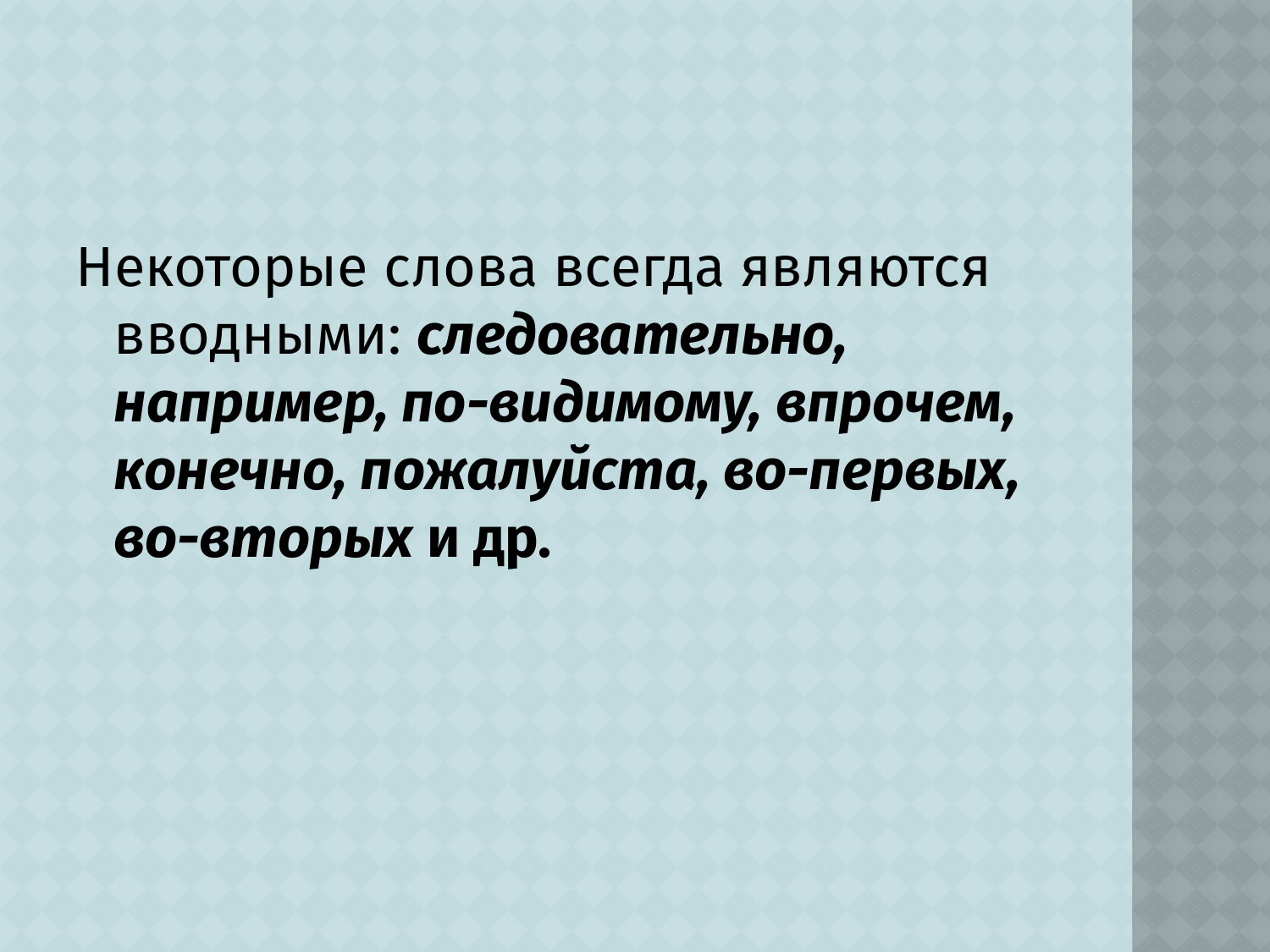

#
Некоторые слова всегда являются вводными: следовательно, например, по-видимому, впрочем, конечно, пожалуйста, во-первых, во-вторых и др.